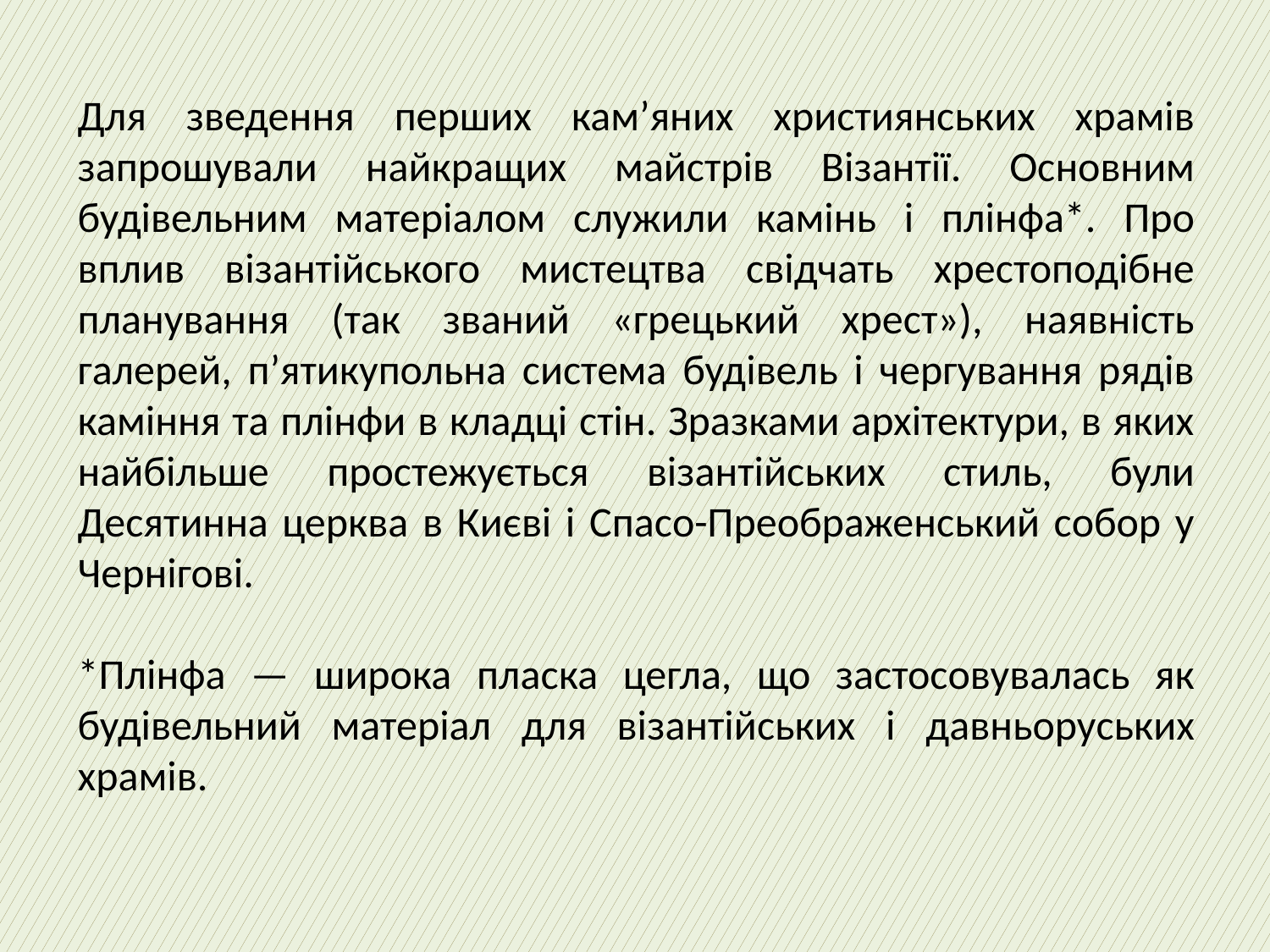

# Для зведення перших кам’яних християнських храмів запрошували найкращих майстрів Візантії. Основним будівельним матеріалом служили камінь і плінфа*. Про вплив візантійського мистецтва свідчать хрестоподібне планування (так званий «грецький хрест»), наявність галерей, п’ятикупольна система будівель і чергування рядів каміння та плінфи в кладці стін. Зразками архітектури, в яких найбільше простежується візантійських стиль, були Десятинна церква в Києві і Спасо-Преображенський собор у Чернігові. *Плінфа — широка пласка цегла, що застосовувалась як будівельний матеріал для візантійських і давньоруських храмів.